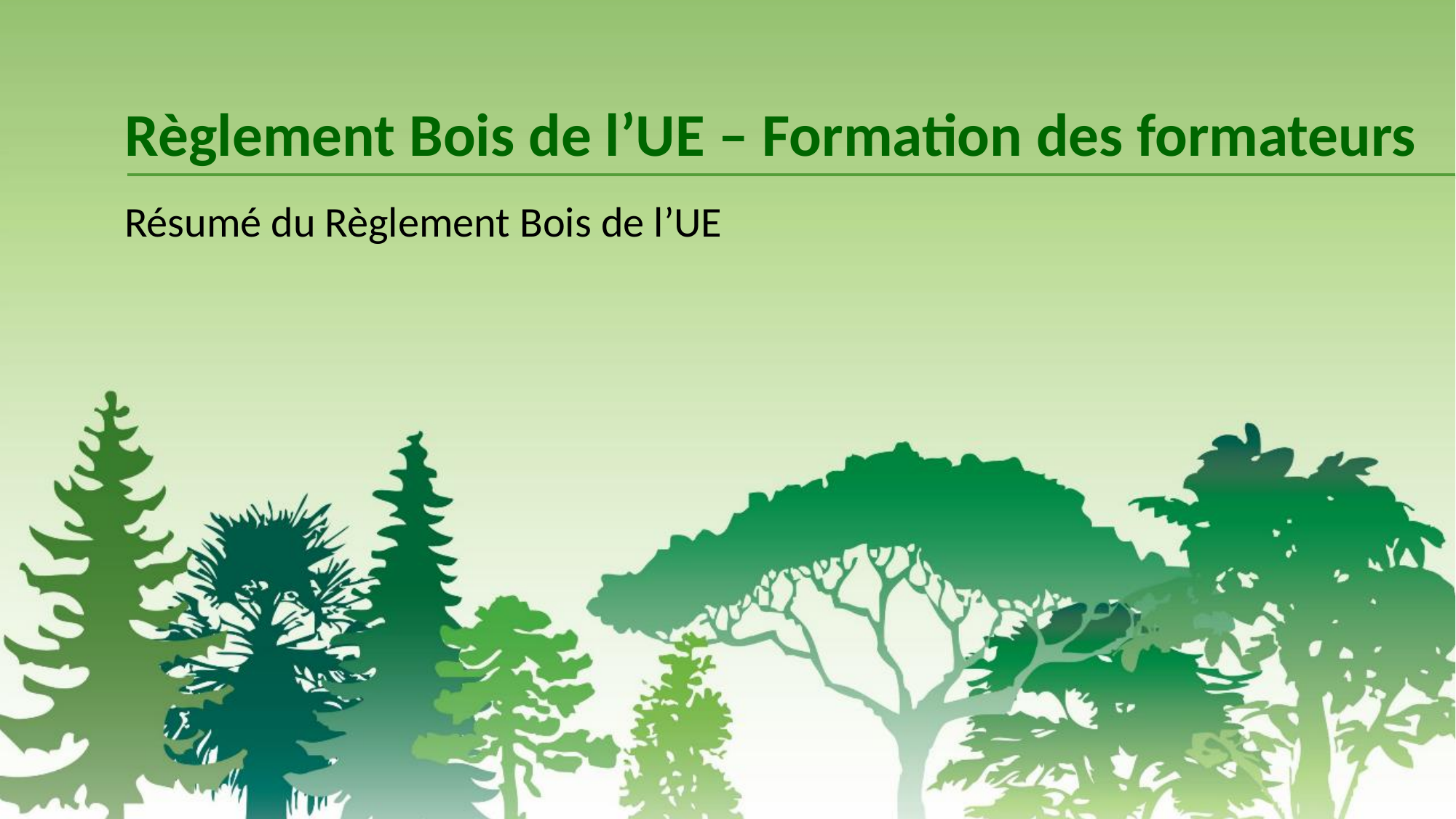

# Règlement Bois de l’UE – Formation des formateurs
Résumé du Règlement Bois de l’UE
2